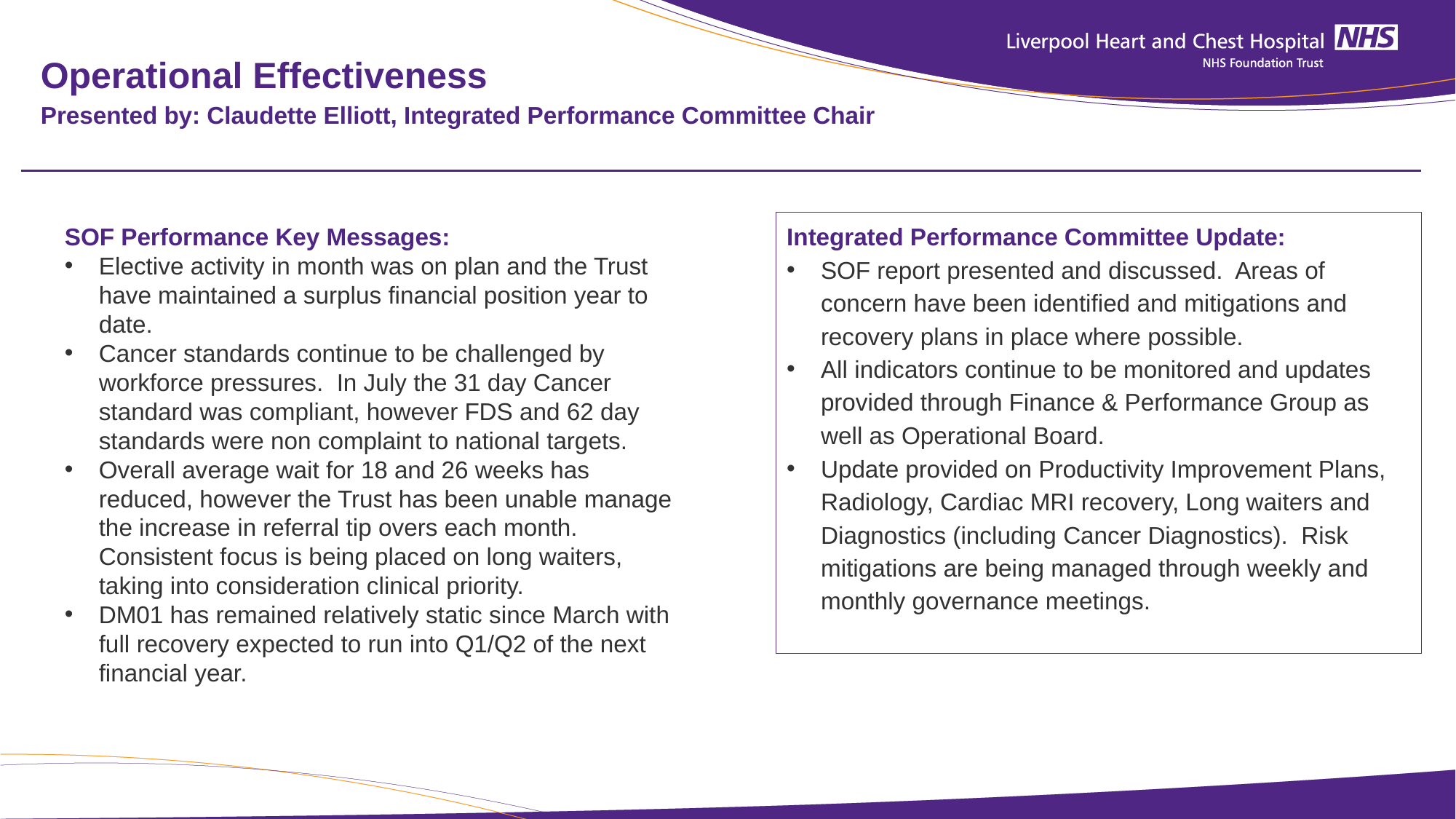

# Operational Effectiveness Presented by: Claudette Elliott, Integrated Performance Committee Chair
SOF Performance Key Messages:
Elective activity in month was on plan and the Trust have maintained a surplus financial position year to date.
Cancer standards continue to be challenged by workforce pressures.  In July the 31 day Cancer standard was compliant, however FDS and 62 day standards were non complaint to national targets.
Overall average wait for 18 and 26 weeks has reduced, however the Trust has been unable manage the increase in referral tip overs each month. Consistent focus is being placed on long waiters, taking into consideration clinical priority.
DM01 has remained relatively static since March with full recovery expected to run into Q1/Q2 of the next financial year.
Integrated Performance Committee Update:
SOF report presented and discussed.  Areas of concern have been identified and mitigations and recovery plans in place where possible.
All indicators continue to be monitored and updates provided through Finance & Performance Group as well as Operational Board.
Update provided on Productivity Improvement Plans, Radiology, Cardiac MRI recovery, Long waiters and Diagnostics (including Cancer Diagnostics).  Risk mitigations are being managed through weekly and monthly governance meetings.